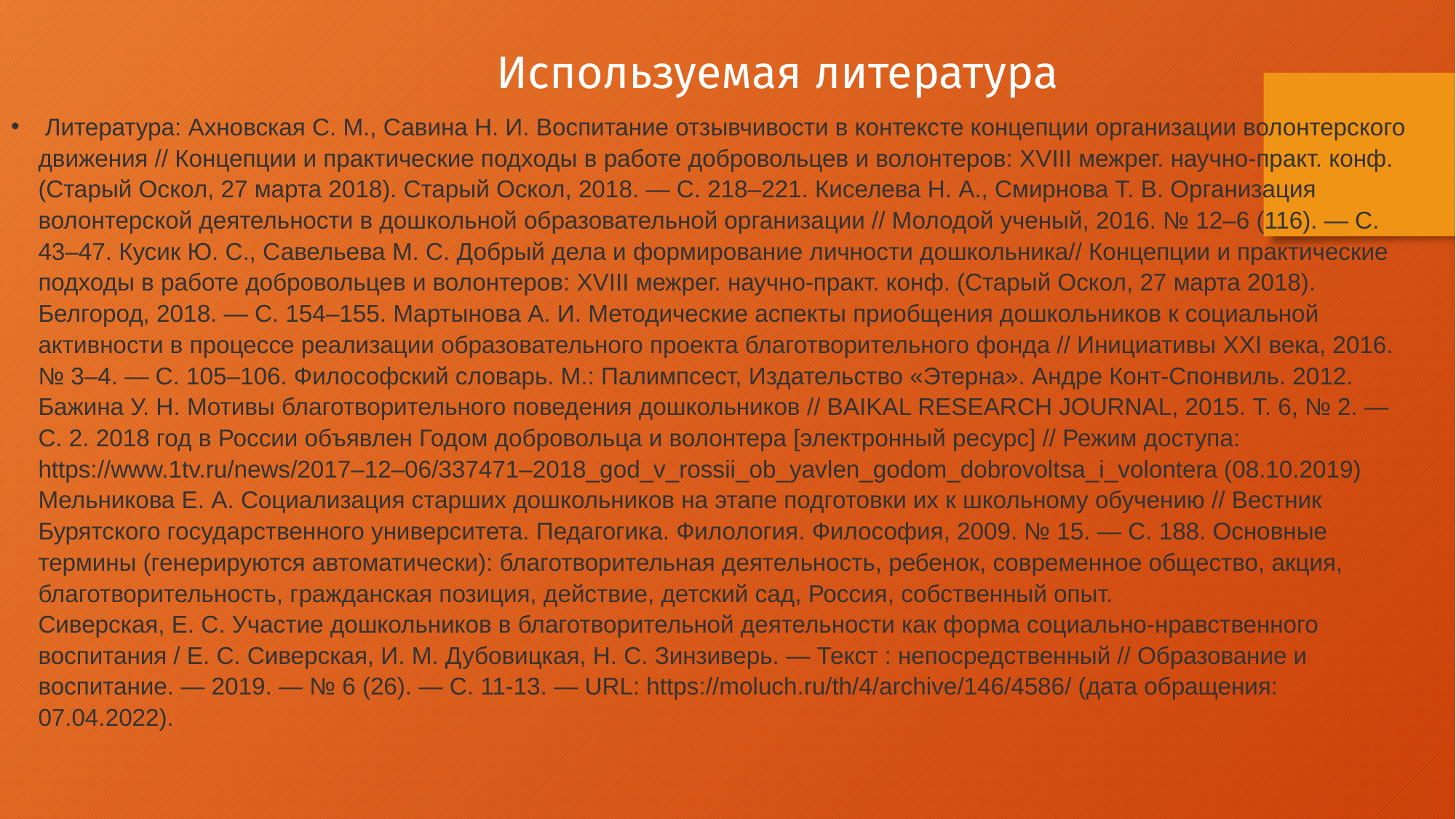

Используемая литература
 Литература: Ахновская С. М., Савина Н. И. Воспитание отзывчивости в контексте концепции организации волонтерского движения // Концепции и практические подходы в работе добровольцев и волонтеров: XVIII межрег. научно-практ. конф. (Старый Оскол, 27 марта 2018). Старый Оскол, 2018. — С. 218–221. Киселева Н. А., Смирнова Т. В. Организация волонтерской деятельности в дошкольной образовательной организации // Молодой ученый, 2016. № 12–6 (116). — С. 43–47. Кусик Ю. С., Савельева М. С. Добрый дела и формирование личности дошкольника// Концепции и практические подходы в работе добровольцев и волонтеров: XVIII межрег. научно-практ. конф. (Старый Оскол, 27 марта 2018). Белгород, 2018. — С. 154–155. Мартынова А. И. Методические аспекты приобщения дошкольников к социальной активности в процессе реализации образовательного проекта благотворительного фонда // Инициативы XXI века, 2016. № 3–4. — С. 105–106. Философский словарь. М.: Палимпсест, Издательство «Этерна». Андре Конт-Спонвиль. 2012. Бажина У. Н. Мотивы благотворительного поведения дошкольников // BAIKAL RESEARCH JOURNAL, 2015. Т. 6, № 2. — С. 2. 2018 год в России объявлен Годом добровольца и волонтера [электронный ресурс] // Режим доступа: https://www.1tv.ru/news/2017–12–06/337471–2018_god_v_rossii_ob_yavlen_godom_dobrovoltsa_i_volontera (08.10.2019) Мельникова Е. А. Социализация старших дошкольников на этапе подготовки их к школьному обучению // Вестник Бурятского государственного университета. Педагогика. Филология. Философия, 2009. № 15. — С. 188. Основные термины (генерируются автоматически): благотворительная деятельность, ребенок, современное общество, акция, благотворительность, гражданская позиция, действие, детский сад, Россия, собственный опыт.
Сиверская, Е. С. Участие дошкольников в благотворительной деятельности как форма социально-нравственного воспитания / Е. С. Сиверская, И. М. Дубовицкая, Н. С. Зинзиверь. — Текст : непосредственный // Образование и воспитание. — 2019. — № 6 (26). — С. 11-13. — URL: https://moluch.ru/th/4/archive/146/4586/ (дата обращения: 07.04.2022).